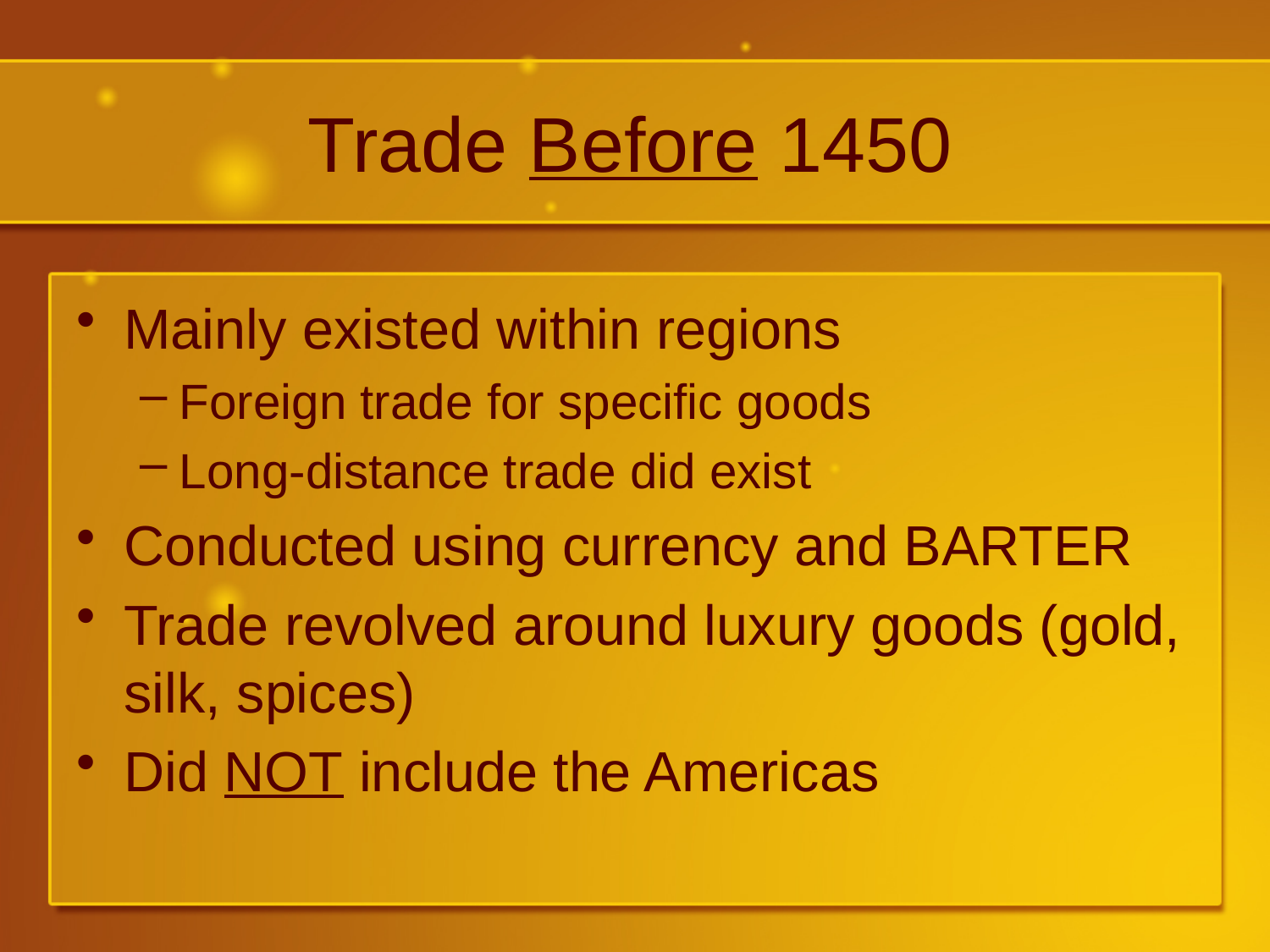

# Trade Before 1450
Mainly existed within regions
Foreign trade for specific goods
Long-distance trade did exist
Conducted using currency and BARTER
Trade revolved around luxury goods (gold, silk, spices)
Did NOT include the Americas